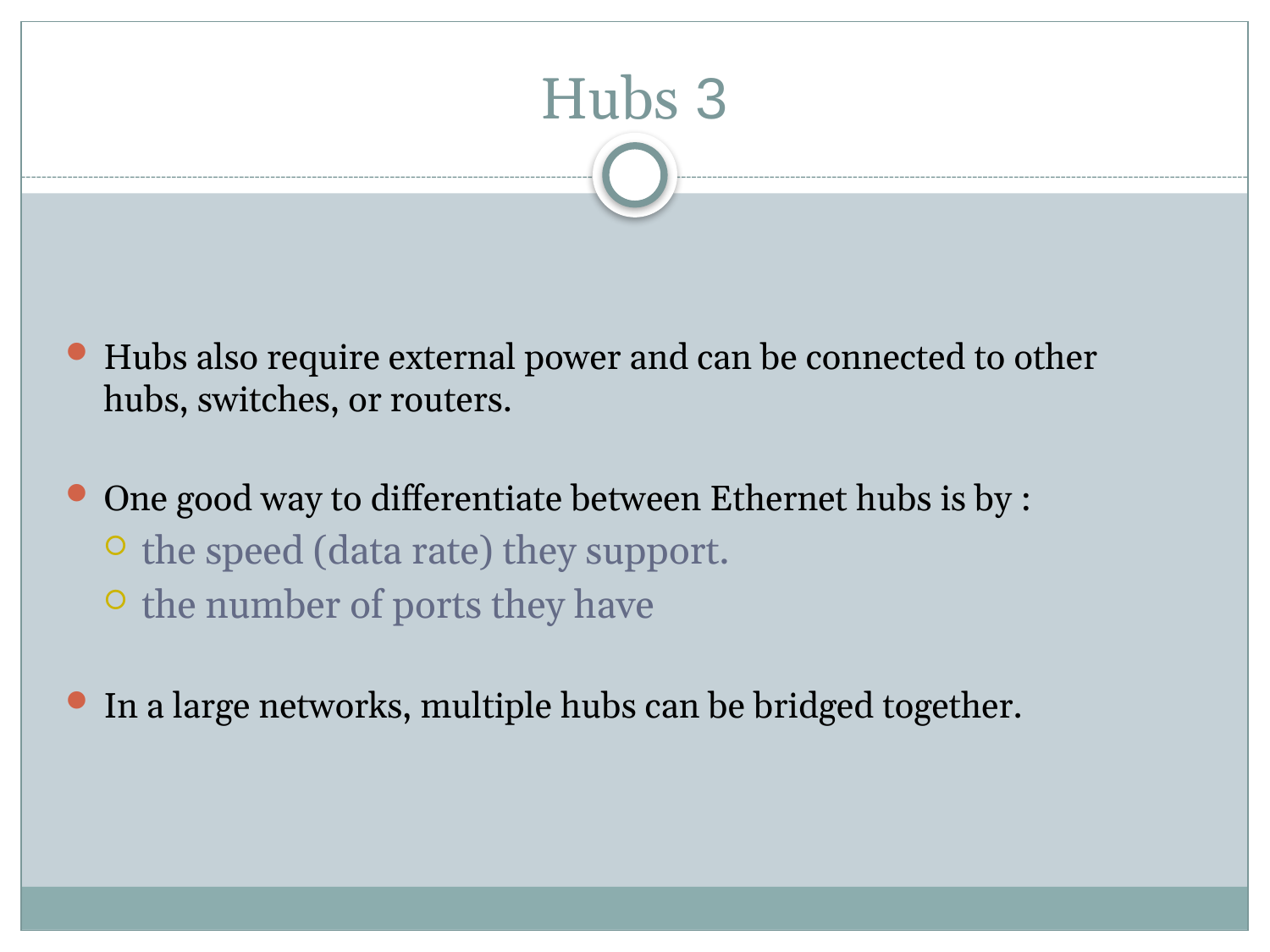

# 3 Hubs
Hubs also require external power and can be connected to other hubs, switches, or routers.

One good way to differentiate between Ethernet hubs is by :
the speed (data rate) they support.
the number of ports they have

In a large networks, multiple hubs can be bridged together.